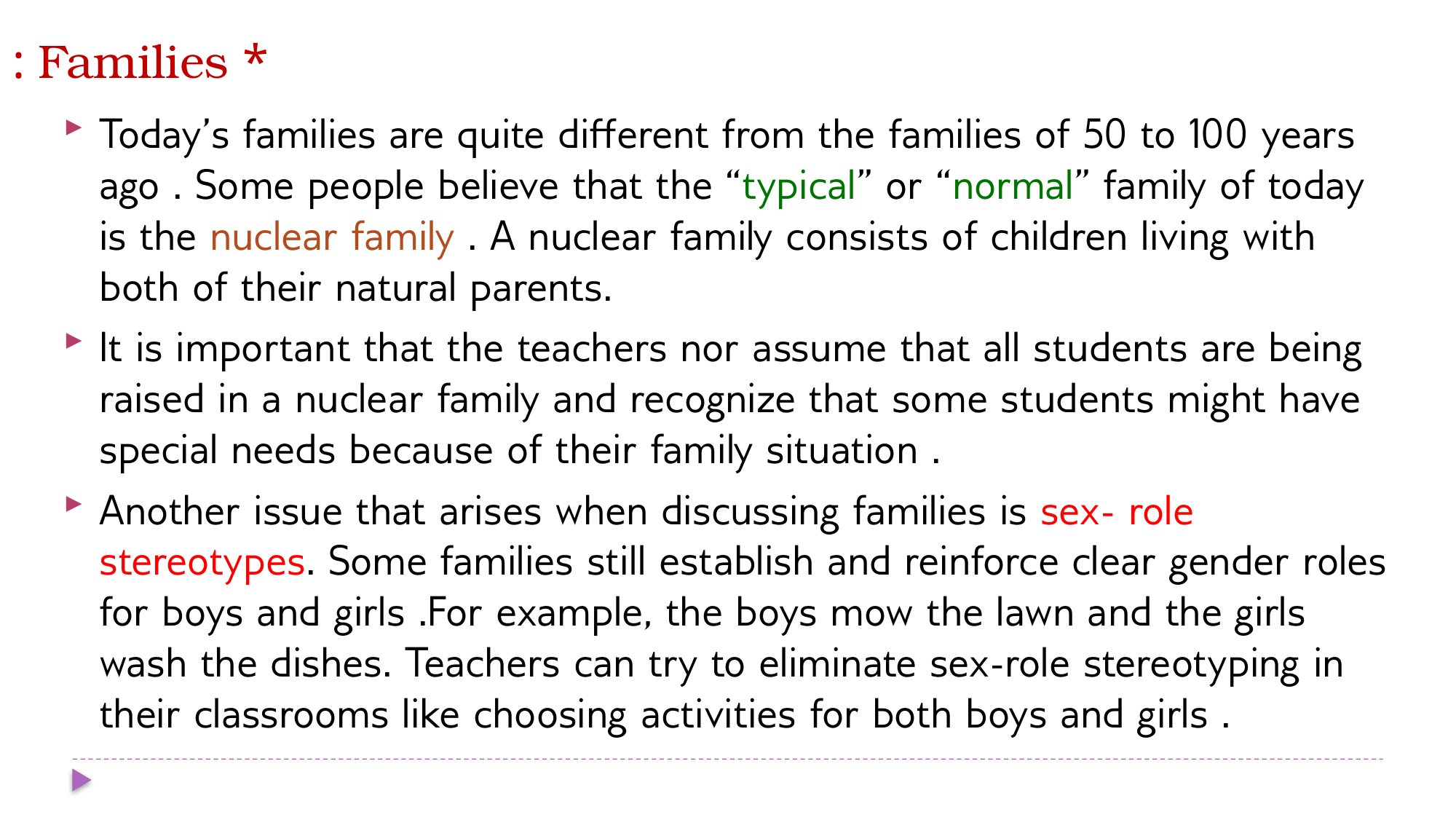

* Families :
Today’s families are quite different from the families of 50 to 100 years ago . Some people believe that the “typical” or “normal” family of today is the nuclear family . A nuclear family consists of children living with both of their natural parents.
It is important that the teachers nor assume that all students are being raised in a nuclear family and recognize that some students might have special needs because of their family situation .
Another issue that arises when discussing families is sex- role stereotypes. Some families still establish and reinforce clear gender roles for boys and girls .For example, the boys mow the lawn and the girls wash the dishes. Teachers can try to eliminate sex-role stereotyping in their classrooms like choosing activities for both boys and girls .